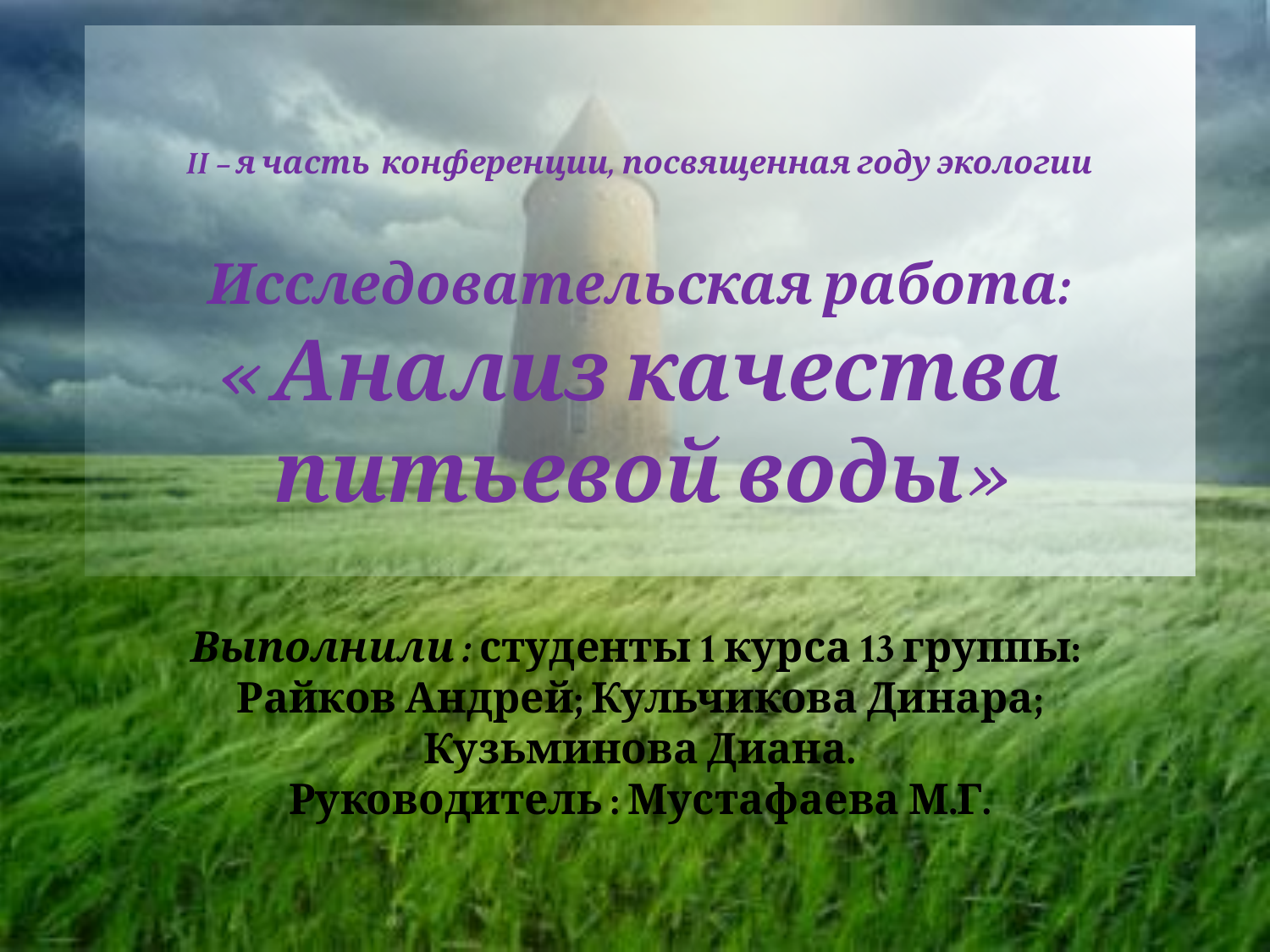

# II – я часть  конференции, посвященная году экологии Исследовательская работа: « Анализ качества питьевой воды» Выполнили : студенты 1 курса 13 группы: Райков Андрей; Кульчикова Динара; Кузьминова Диана. Руководитель : Мустафаева М.Г.